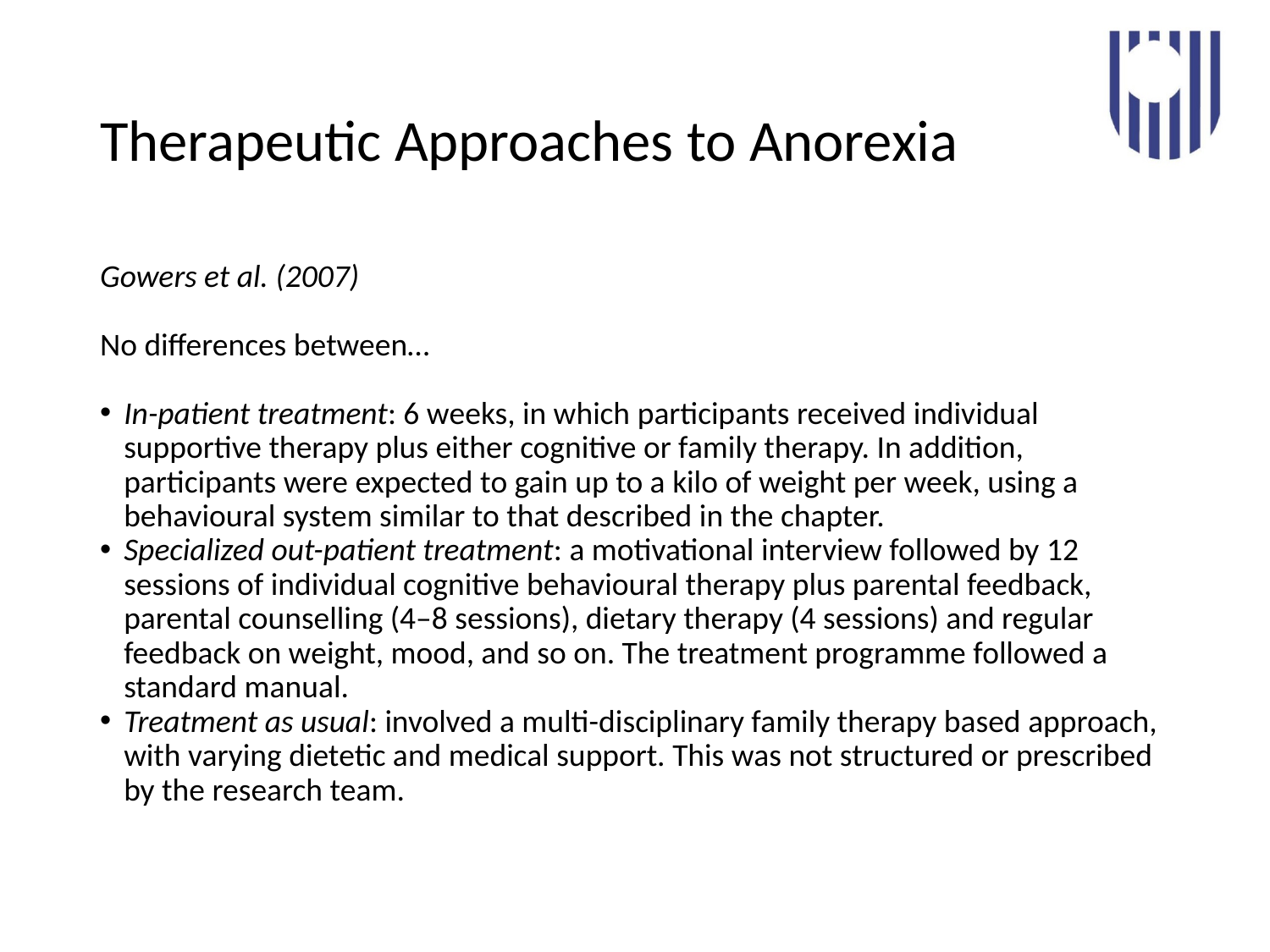

# Therapeutic Approaches to Anorexia
Gowers et al. (2007)

No differences between…

In-patient treatment: 6 weeks, in which participants received individual supportive therapy plus either cognitive or family therapy. In addition, participants were expected to gain up to a kilo of weight per week, using a behavioural system similar to that described in the chapter.
Specialized out-patient treatment: a motivational interview followed by 12 sessions of individual cognitive behavioural therapy plus parental feedback, parental counselling (4–8 sessions), dietary therapy (4 sessions) and regular feedback on weight, mood, and so on. The treatment programme followed a standard manual.
Treatment as usual: involved a multi-disciplinary family therapy based approach, with varying dietetic and medical support. This was not structured or prescribed by the research team.